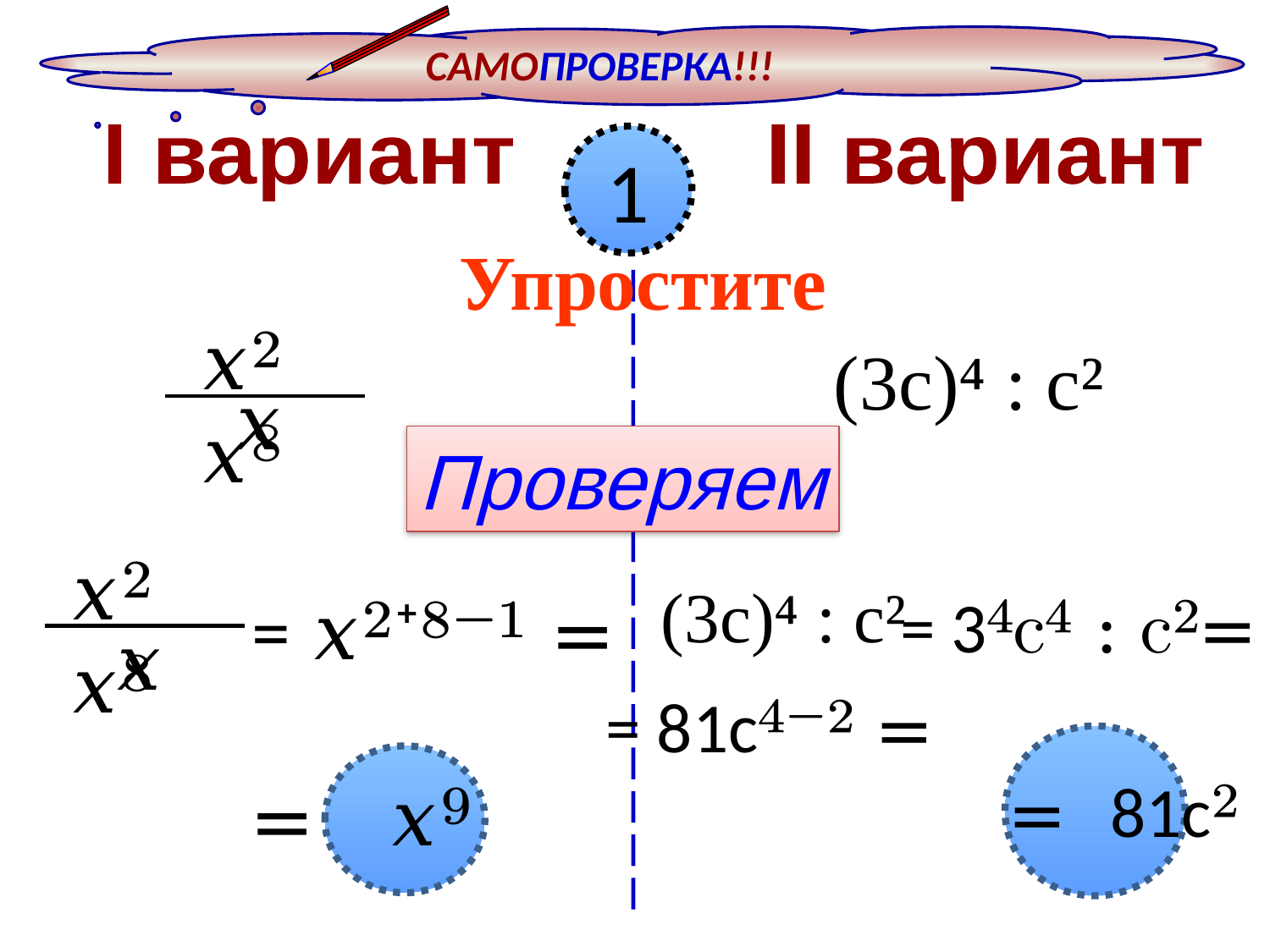

САМОПРОВЕРКА!!!
I вариант          II вариант
1
Упростите

𝑥² 𝑥⁸
(3с)⁴ : с²
𝑥
Проверяем
𝑥² 𝑥⁸
(3с)⁴ : с²
= 𝑥²⁺⁸⁻¹ =

=   𝑥⁹
= 3⁴с⁴ : с²=
𝑥
= 81с⁴⁻² =
                  =  81с²